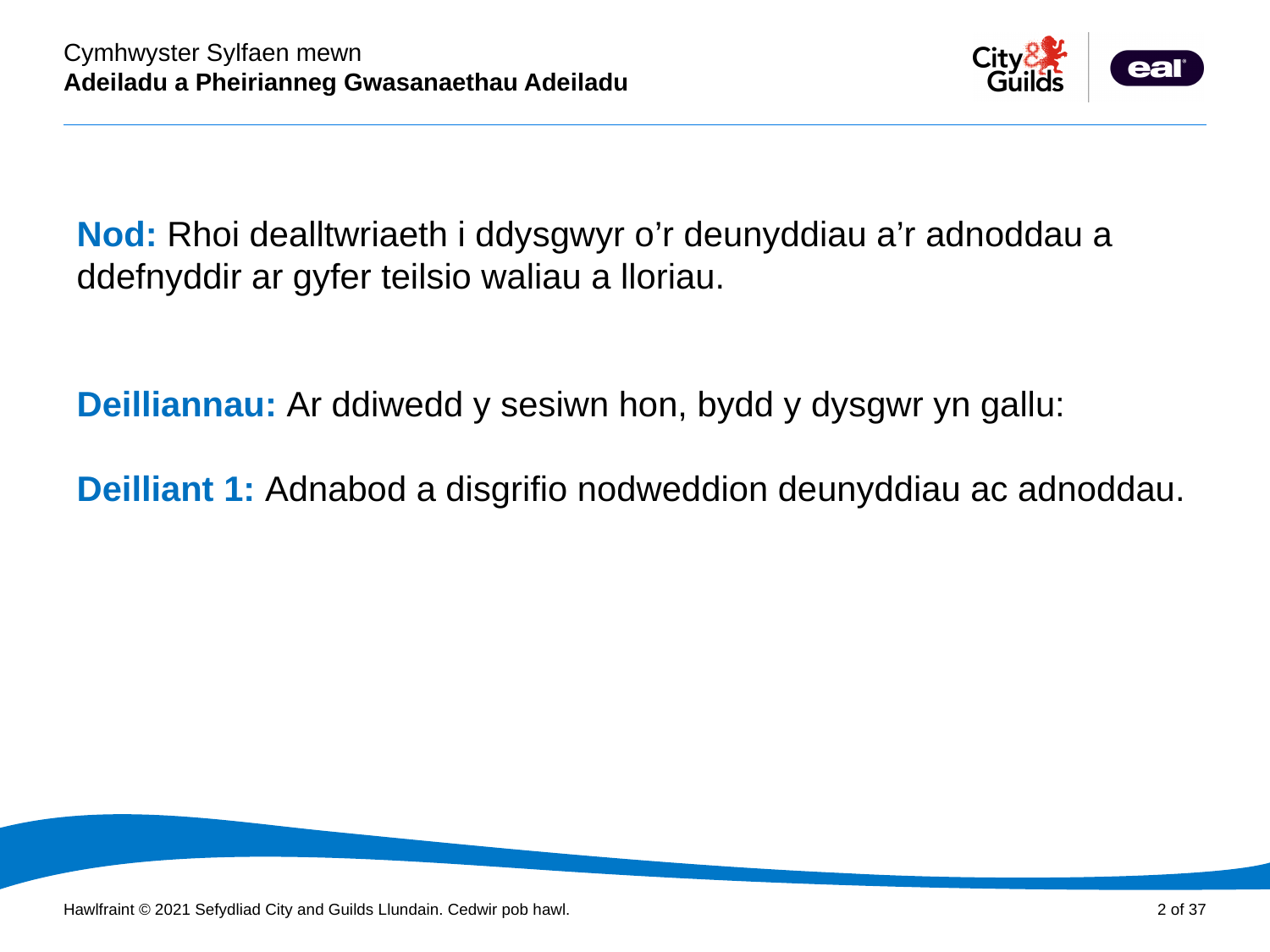

Nod: Rhoi dealltwriaeth i ddysgwyr o’r deunyddiau a’r adnoddau a ddefnyddir ar gyfer teilsio waliau a lloriau.

Deilliannau: Ar ddiwedd y sesiwn hon, bydd y dysgwr yn gallu:

Deilliant 1: Adnabod a disgrifio nodweddion deunyddiau ac adnoddau.